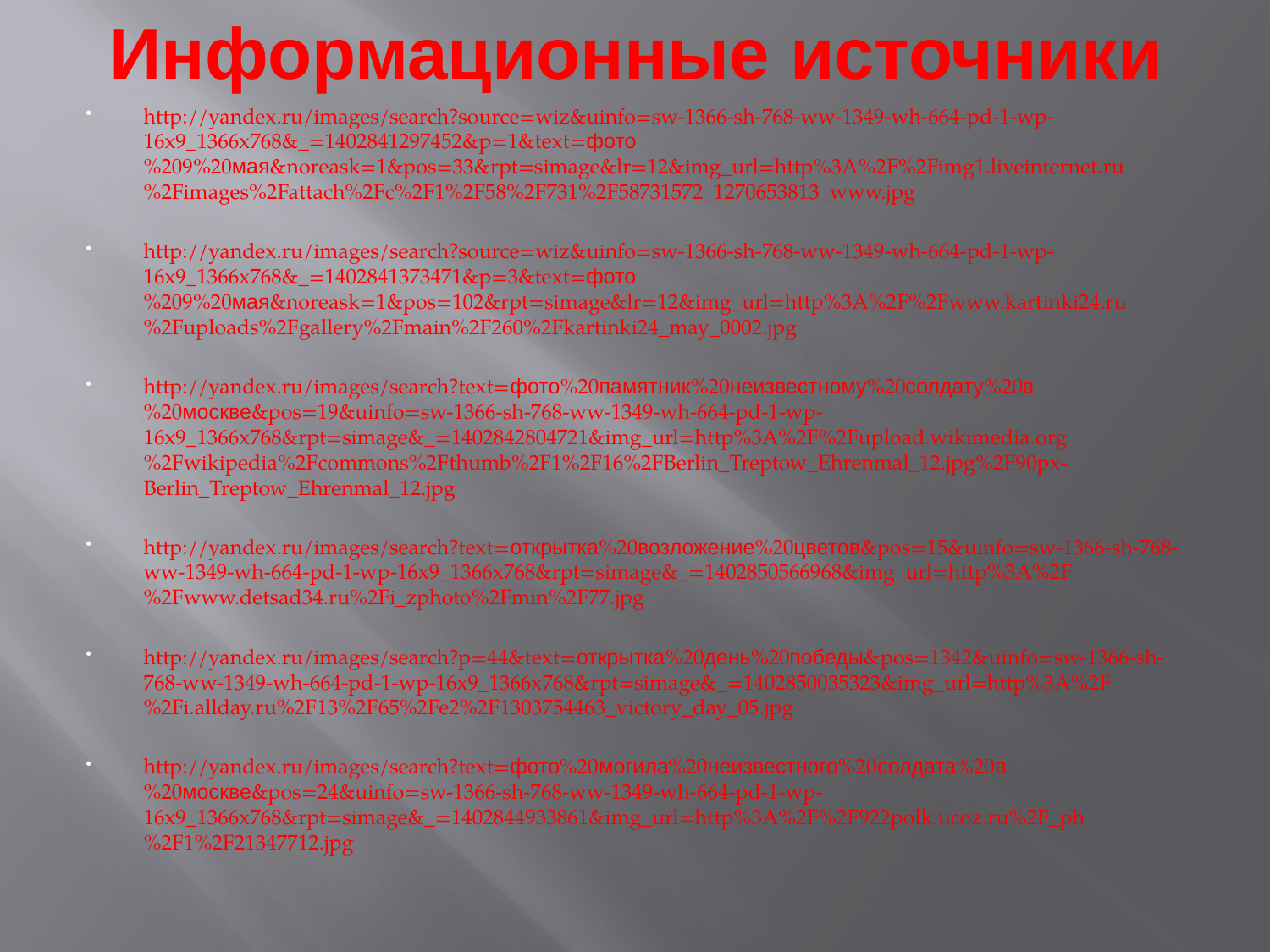

# Информационные источники
http://yandex.ru/images/search?source=wiz&uinfo=sw-1366-sh-768-ww-1349-wh-664-pd-1-wp-16x9_1366x768&_=1402841297452&p=1&text=фото%209%20мая&noreask=1&pos=33&rpt=simage&lr=12&img_url=http%3A%2F%2Fimg1.liveinternet.ru%2Fimages%2Fattach%2Fc%2F1%2F58%2F731%2F58731572_1270653813_www.jpg

http://yandex.ru/images/search?source=wiz&uinfo=sw-1366-sh-768-ww-1349-wh-664-pd-1-wp-16x9_1366x768&_=1402841373471&p=3&text=фото%209%20мая&noreask=1&pos=102&rpt=simage&lr=12&img_url=http%3A%2F%2Fwww.kartinki24.ru%2Fuploads%2Fgallery%2Fmain%2F260%2Fkartinki24_may_0002.jpg

http://yandex.ru/images/search?text=фото%20памятник%20неизвестному%20солдату%20в%20москве&pos=19&uinfo=sw-1366-sh-768-ww-1349-wh-664-pd-1-wp-16x9_1366x768&rpt=simage&_=1402842804721&img_url=http%3A%2F%2Fupload.wikimedia.org%2Fwikipedia%2Fcommons%2Fthumb%2F1%2F16%2FBerlin_Treptow_Ehrenmal_12.jpg%2F90px-Berlin_Treptow_Ehrenmal_12.jpg

http://yandex.ru/images/search?text=открытка%20возложение%20цветов&pos=15&uinfo=sw-1366-sh-768-ww-1349-wh-664-pd-1-wp-16x9_1366x768&rpt=simage&_=1402850566968&img_url=http%3A%2F%2Fwww.detsad34.ru%2Fi_zphoto%2Fmin%2F77.jpg

http://yandex.ru/images/search?p=44&text=открытка%20день%20победы&pos=1342&uinfo=sw-1366-sh-768-ww-1349-wh-664-pd-1-wp-16x9_1366x768&rpt=simage&_=1402850035323&img_url=http%3A%2F%2Fi.allday.ru%2F13%2F65%2Fe2%2F1303754463_victory_day_05.jpg

http://yandex.ru/images/search?text=фото%20могила%20неизвестного%20солдата%20в%20москве&pos=24&uinfo=sw-1366-sh-768-ww-1349-wh-664-pd-1-wp-16x9_1366x768&rpt=simage&_=1402844933861&img_url=http%3A%2F%2F922polk.ucoz.ru%2F_ph%2F1%2F21347712.jpg